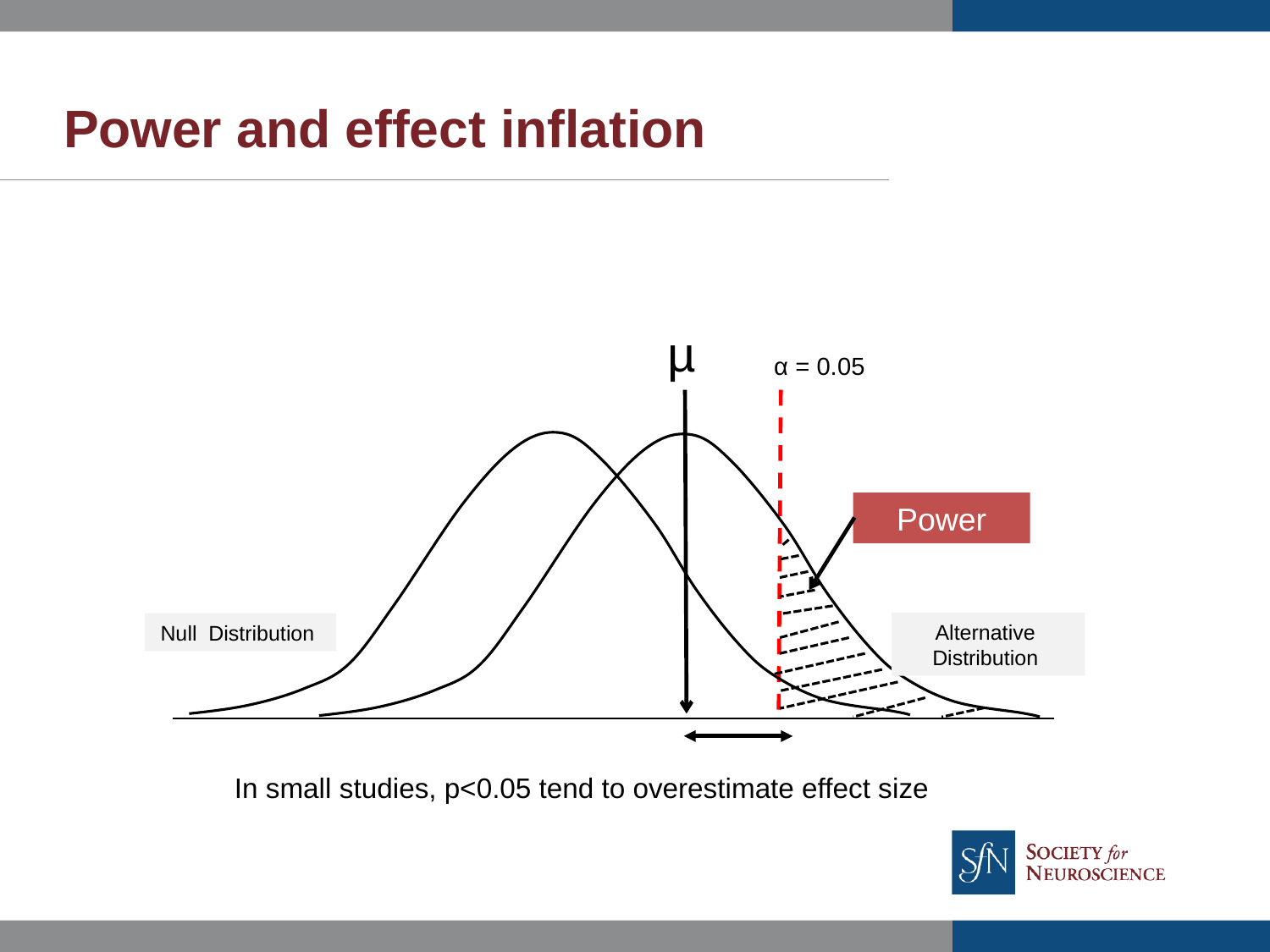

# Power and effect inflation
µ
α = 0.05

Power
Alternative  Distribution
Null  Distribution
In small studies, p<0.05 tend to overestimate effect size